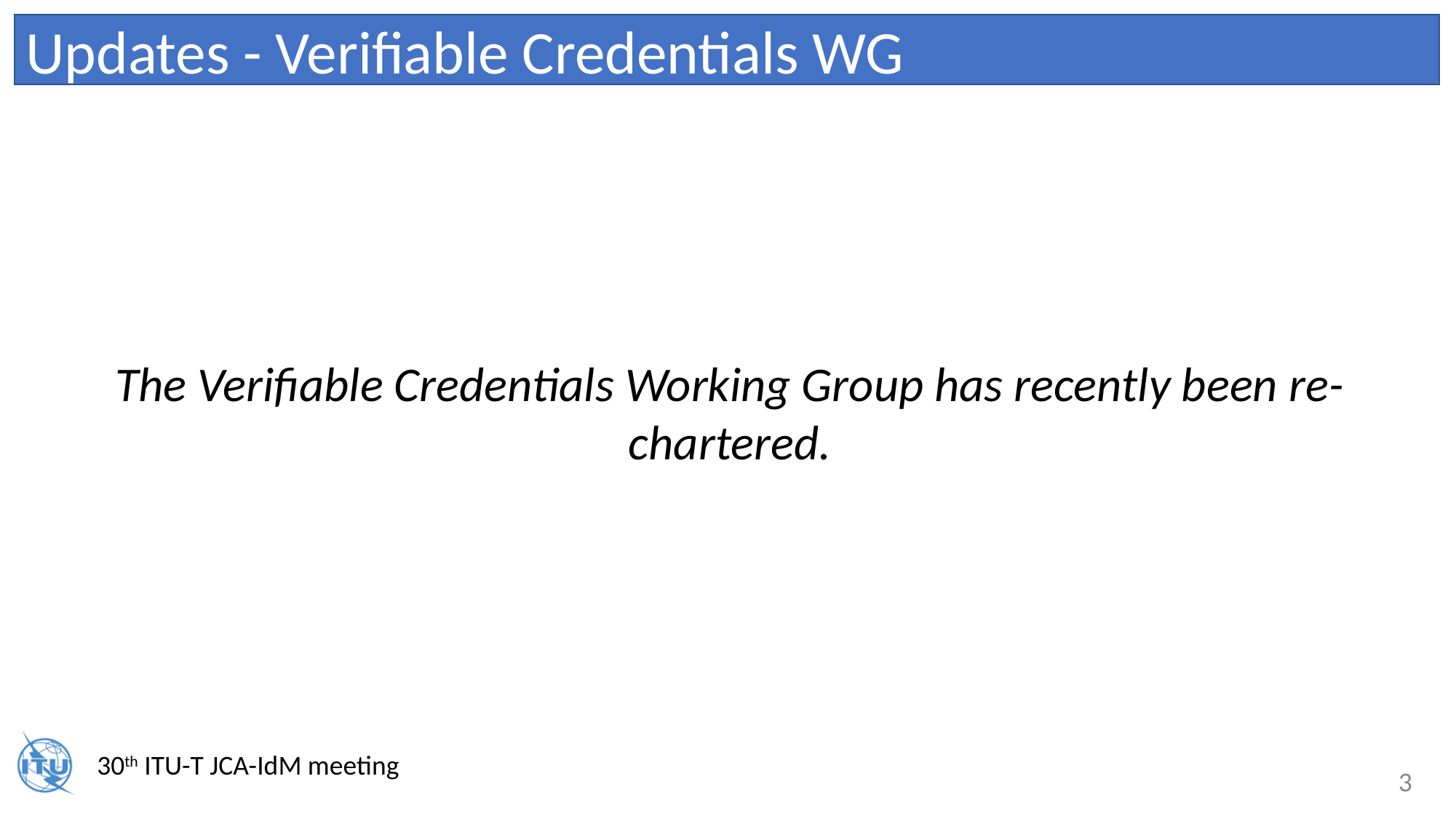

Updates - Verifiable Credentials WG
The Verifiable Credentials Working Group has recently been re-chartered.
3